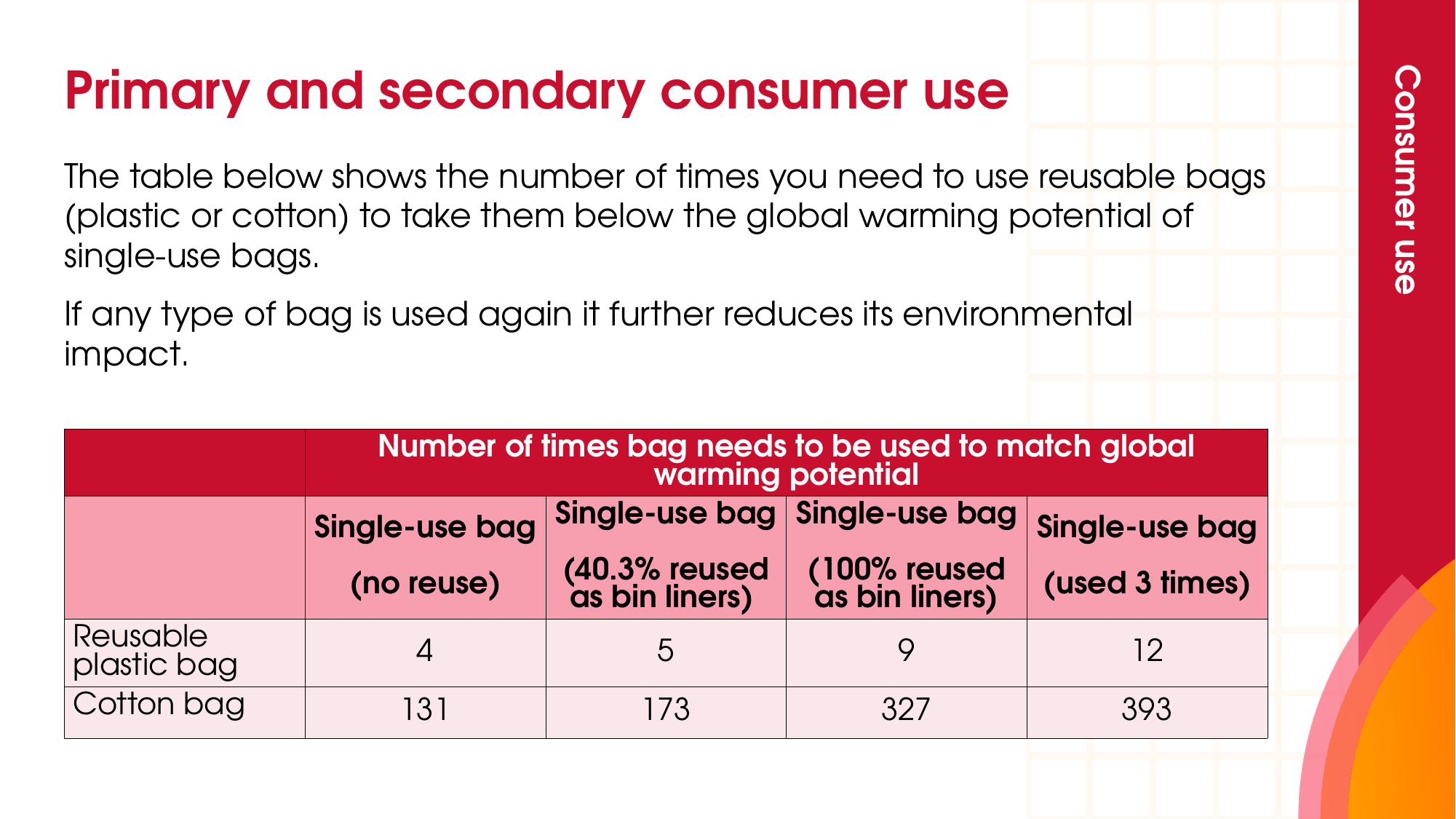

# Primary and secondary consumer use
Consumer use
The table below shows the number of times you need to use reusable bags (plastic or cotton) to take them below the global warming potential of single-use bags.
If any type of bag is used again it further reduces its environmental impact.
|  | Number of times bag needs to be used to match global warming potential |  |  |  |
| --- | --- | --- | --- | --- |
|  | Single-use bag (no reuse) | Single-use bag (40.3% reused as bin liners) | Single-use bag (100% reused as bin liners) | Single-use bag (used 3 times) |
| Reusable plastic bag | 4 | 5 | 9 | 12 |
| Cotton bag | 131 | 173 | 327 | 393 |